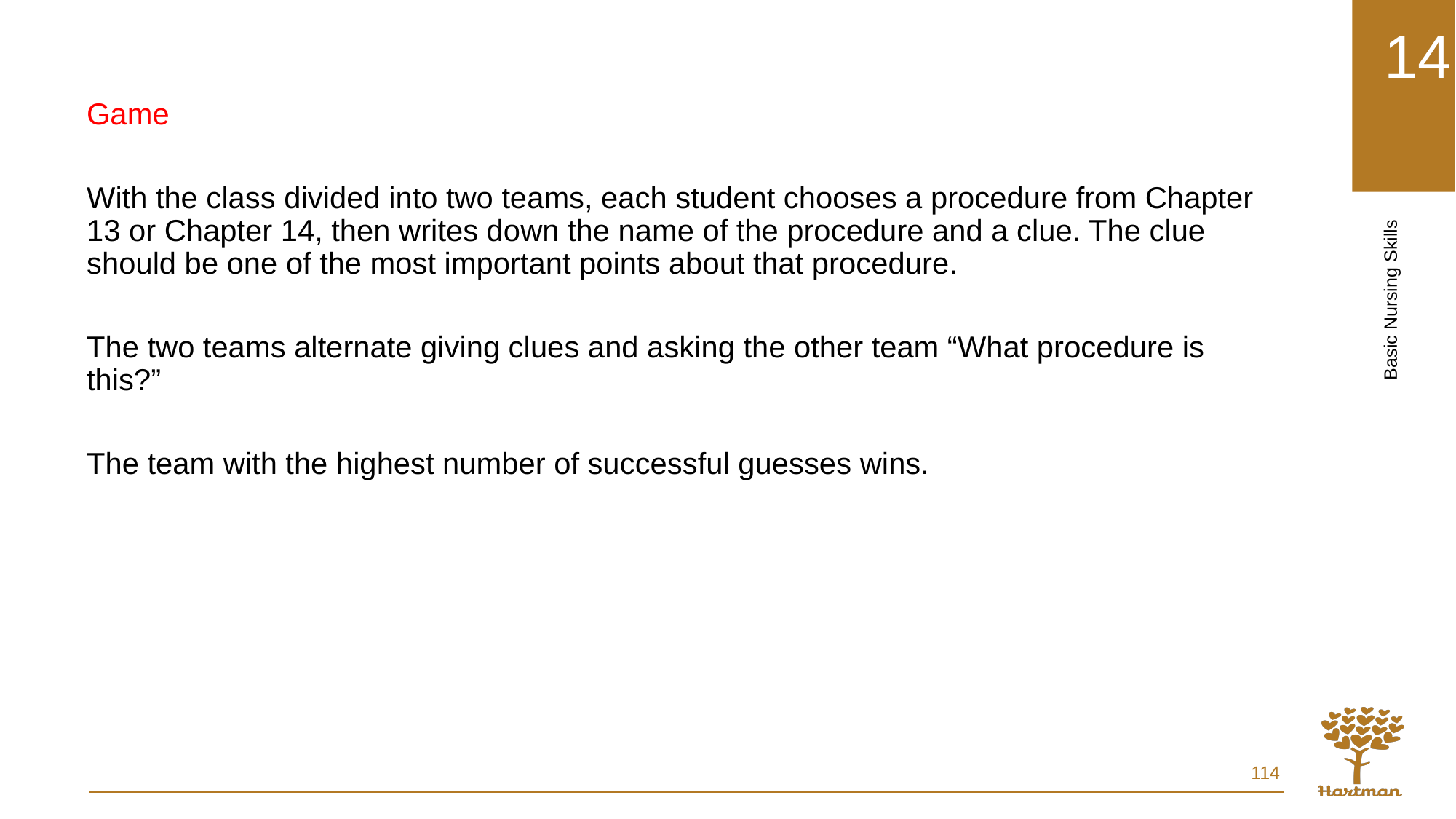

Game

With the class divided into two teams, each student chooses a procedure from Chapter 13 or Chapter 14, then writes down the name of the procedure and a clue. The clue should be one of the most important points about that procedure.

The two teams alternate giving clues and asking the other team “What procedure is this?”

The team with the highest number of successful guesses wins.

114